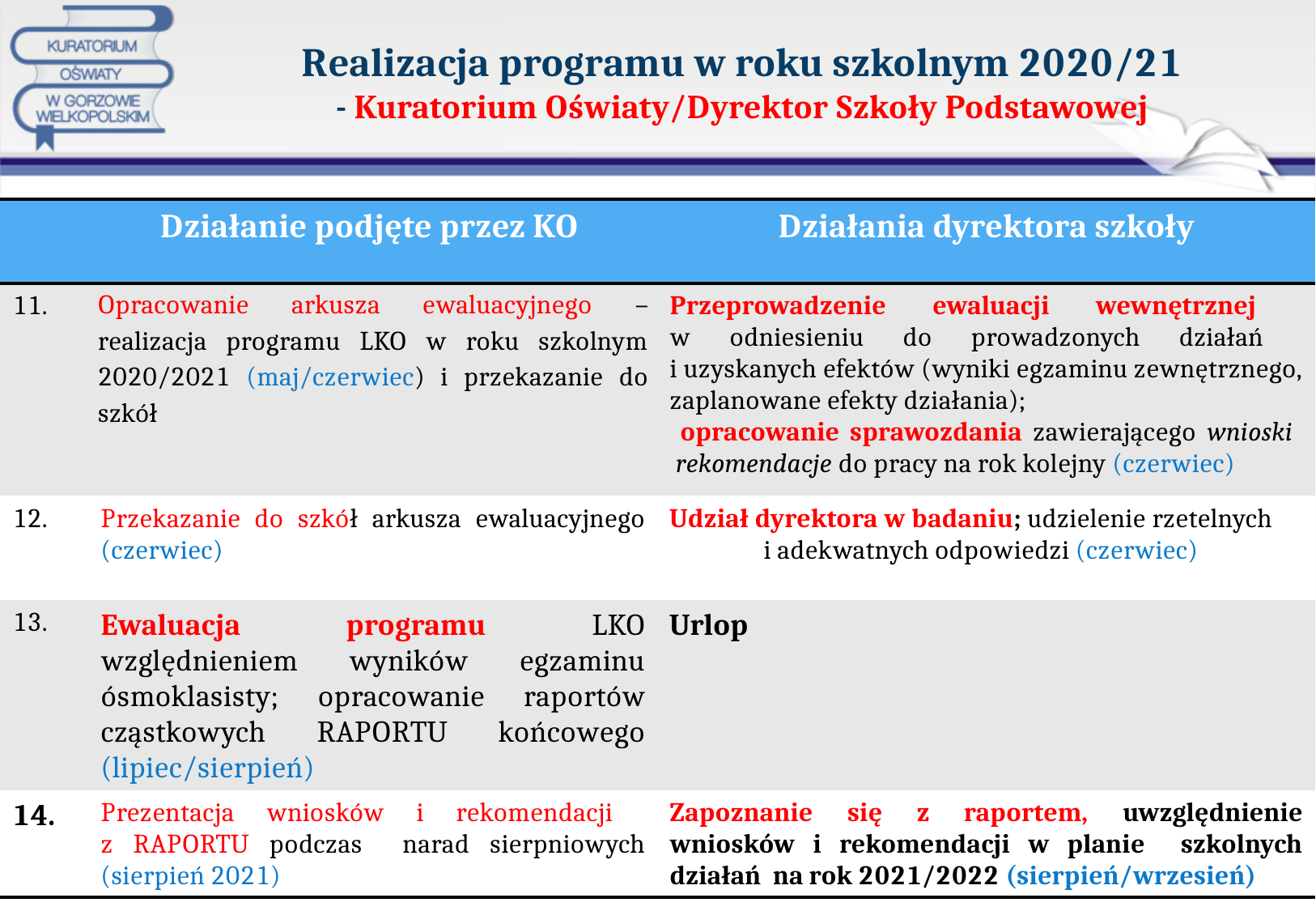

# Realizacja programu w roku szkolnym 2020/21 - Kuratorium Oświaty/Dyrektor Szkoły Podstawowej

|  | Działanie podjęte przez KO | Działania dyrektora szkoły |
| --- | --- | --- |
| 11. | Opracowanie arkusza ewaluacyjnego – realizacja programu LKO w roku szkolnym 2020/2021 (maj/czerwiec) i przekazanie do szkół | Przeprowadzenie ewaluacji wewnętrznej w odniesieniu do prowadzonych działań i uzyskanych efektów (wyniki egzaminu zewnętrznego, zaplanowane efekty działania); opracowanie sprawozdania zawierającego wnioski rekomendacje do pracy na rok kolejny (czerwiec) |
| 12. | Przekazanie do szkół arkusza ewaluacyjnego (czerwiec) | Udział dyrektora w badaniu; udzielenie rzetelnych i adekwatnych odpowiedzi (czerwiec) |
| 13. | Ewaluacja programu LKO względnieniem wyników egzaminu ósmoklasisty; opracowanie raportów cząstkowych RAPORTU końcowego (lipiec/sierpień) | Urlop |
| 14. | Prezentacja wniosków i rekomendacji z RAPORTU podczas narad sierpniowych (sierpień 2021) | Zapoznanie się z raportem, uwzględnienie wniosków i rekomendacji w planie szkolnych działań na rok 2021/2022 (sierpień/wrzesień) |